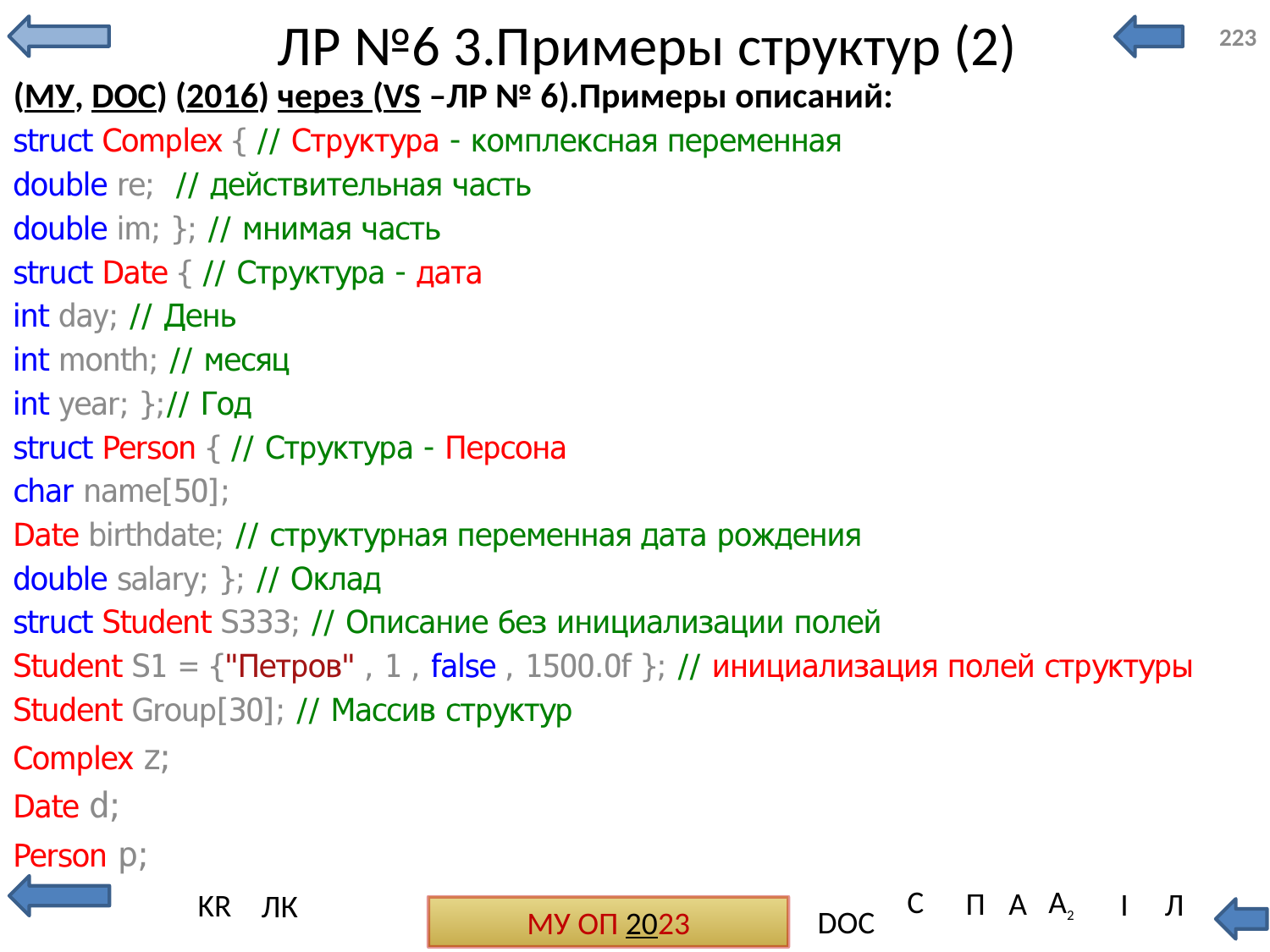

# ЛР №6 3.Примеры структур (2)
223
(МУ, DOC) (2016) через (VS –ЛР № 6).Примеры описаний:
struct Complex { // Структура - комплексная переменная
double re;  // действительная часть
double im; }; // мнимая часть
struct Date { // Структура - дата
int day; // День
int month; // месяц
int year; };// Год
struct Person { // Структура - Персона
char name[50];
Date birthdate; // структурная переменная дата рождения
double salary; }; // Оклад
struct Student S333; // Описание без инициализации полей
Student S1 = {"Петров" , 1 , false , 1500.0f }; // инициализация полей структуры
Student Group[30]; // Массив структур
Complex z;
Date d;
Person p;